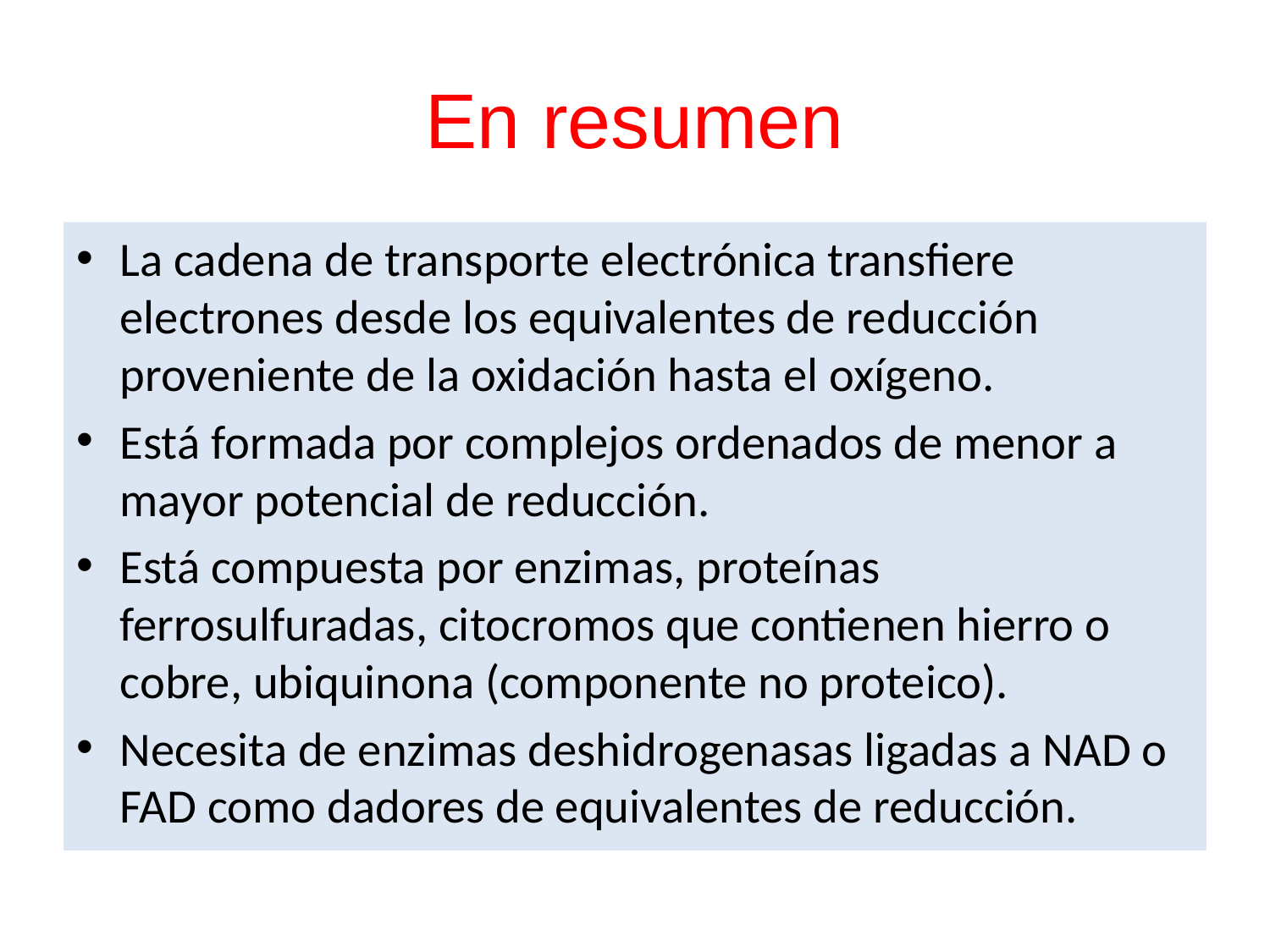

# En resumen
La cadena de transporte electrónica transfiere electrones desde los equivalentes de reducción proveniente de la oxidación hasta el oxígeno.
Está formada por complejos ordenados de menor a mayor potencial de reducción.
Está compuesta por enzimas, proteínas ferrosulfuradas, citocromos que contienen hierro o cobre, ubiquinona (componente no proteico).
Necesita de enzimas deshidrogenasas ligadas a NAD o FAD como dadores de equivalentes de reducción.